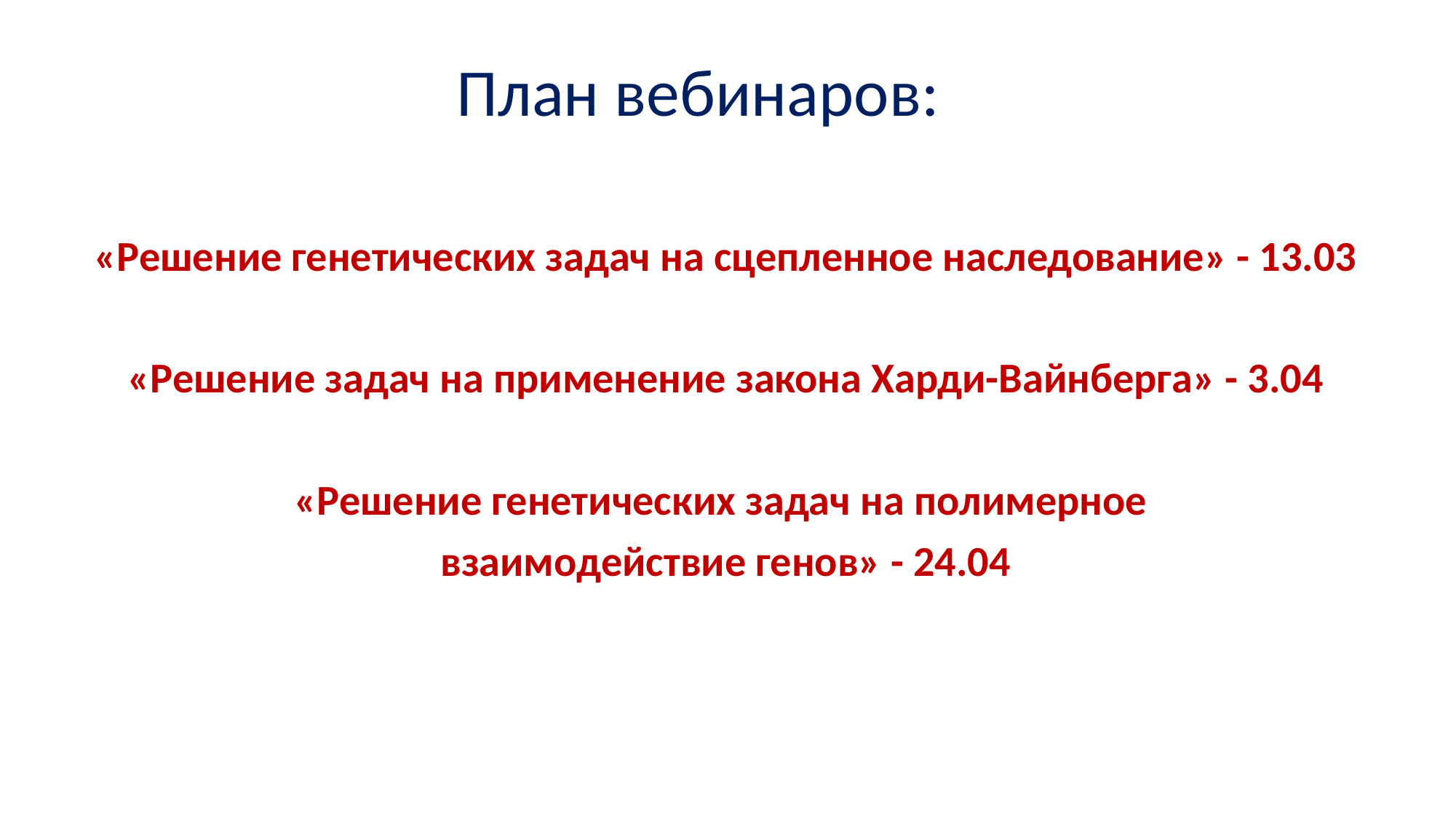

# План вебинаров:
«Решение генетических задач на сцепленное наследование» - 13.03

«Решение задач на применение закона Харди-Вайнберга» - 3.04

«Решение генетических задач на полимерное
взаимодействие генов» - 24.04